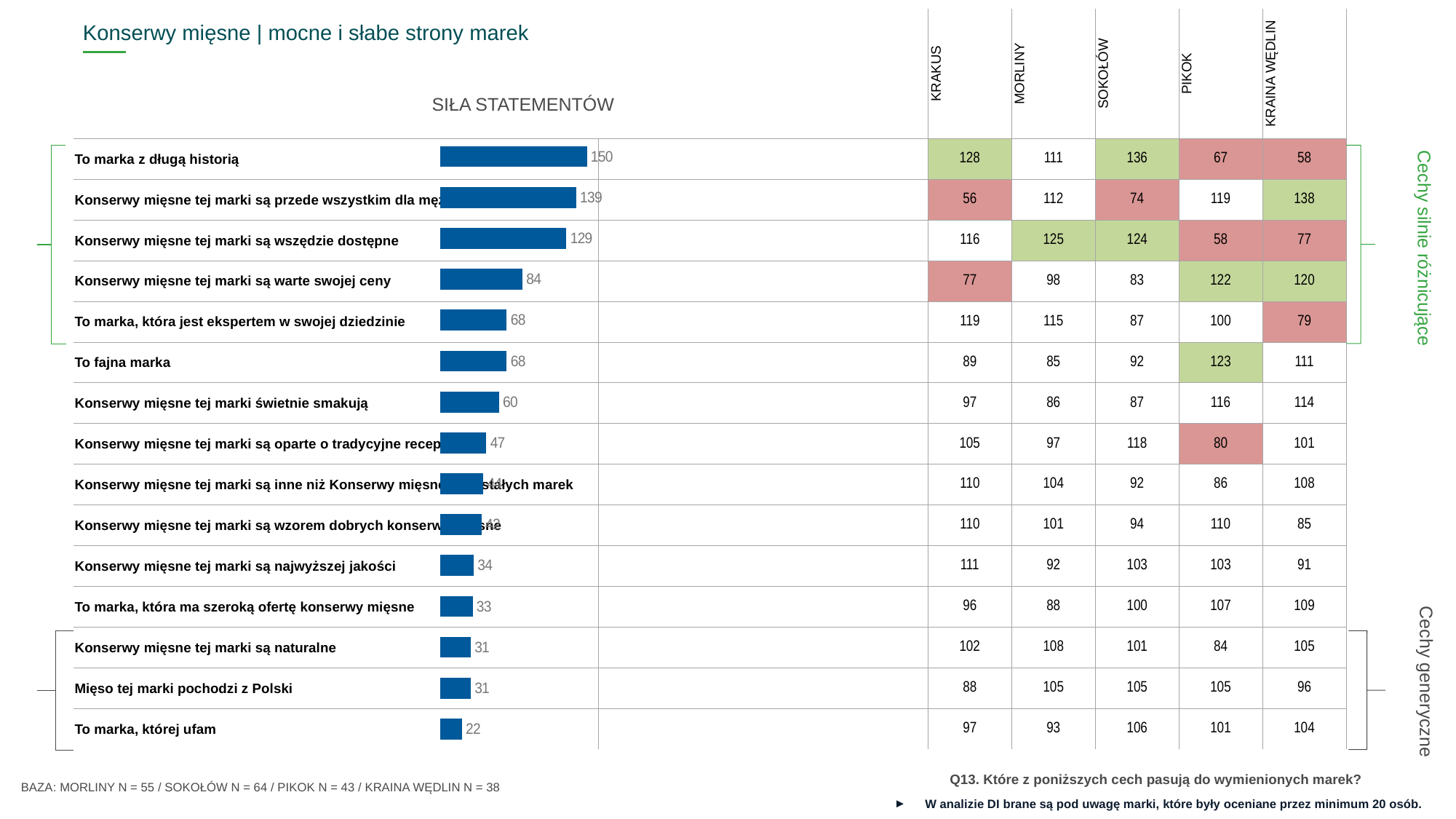

| ^TABDI^ | x | KRAKUS | MORLINY | SOKOŁÓW | PIKOK | KRAINA WĘDLIN |
| --- | --- | --- | --- | --- | --- | --- |
| To marka z długą historią |  | 128 | 111 | 136 | 67 | 58 |
| Konserwy mięsne tej marki są przede wszystkim dla mężczyzn |  | 56 | 112 | 74 | 119 | 138 |
| Konserwy mięsne tej marki są wszędzie dostępne |  | 116 | 125 | 124 | 58 | 77 |
| Konserwy mięsne tej marki są warte swojej ceny |  | 77 | 98 | 83 | 122 | 120 |
| To marka, która jest ekspertem w swojej dziedzinie |  | 119 | 115 | 87 | 100 | 79 |
| To fajna marka |  | 89 | 85 | 92 | 123 | 111 |
| Konserwy mięsne tej marki świetnie smakują |  | 97 | 86 | 87 | 116 | 114 |
| Konserwy mięsne tej marki są oparte o tradycyjne receptury |  | 105 | 97 | 118 | 80 | 101 |
| Konserwy mięsne tej marki są inne niż Konserwy mięsne pozostałych marek |  | 110 | 104 | 92 | 86 | 108 |
| Konserwy mięsne tej marki są wzorem dobrych konserwy mięsne |  | 110 | 101 | 94 | 110 | 85 |
| Konserwy mięsne tej marki są najwyższej jakości |  | 111 | 92 | 103 | 103 | 91 |
| To marka, która ma szeroką ofertę konserwy mięsne |  | 96 | 88 | 100 | 107 | 109 |
| Konserwy mięsne tej marki są naturalne |  | 102 | 108 | 101 | 84 | 105 |
| Mięso tej marki pochodzi z Polski |  | 88 | 105 | 105 | 105 | 96 |
| To marka, której ufam |  | 97 | 93 | 106 | 101 | 104 |

Konserwy mięsne | mocne i słabe strony marek
SIŁA STATEMENTÓW

### Chart

| Category | Seria 1 |
|---|---|
|  | 150.0 |
|  | 139.0 |
|  | 129.0 |
|  | 84.0 |
|  | 68.0 |
|  | 68.0 |
|  | 60.0 |
|  | 47.0 |
|  | 44.0 |
|  | 42.0 |
|  | 34.0 |
|  | 33.0 |
|  | 31.0 |
|  | 31.0 |
|  | 22.0 |

Cechy silnie różnicujące

Cechy generyczne
Q13. Które z poniższych cech pasują do wymienionych marek?

BAZA: MORLINY N = 55 / SOKOŁÓW N = 64 / PIKOK N = 43 / KRAINA WĘDLIN N = 38
W analizie DI brane są pod uwagę marki, które były oceniane przez minimum 20 osób.